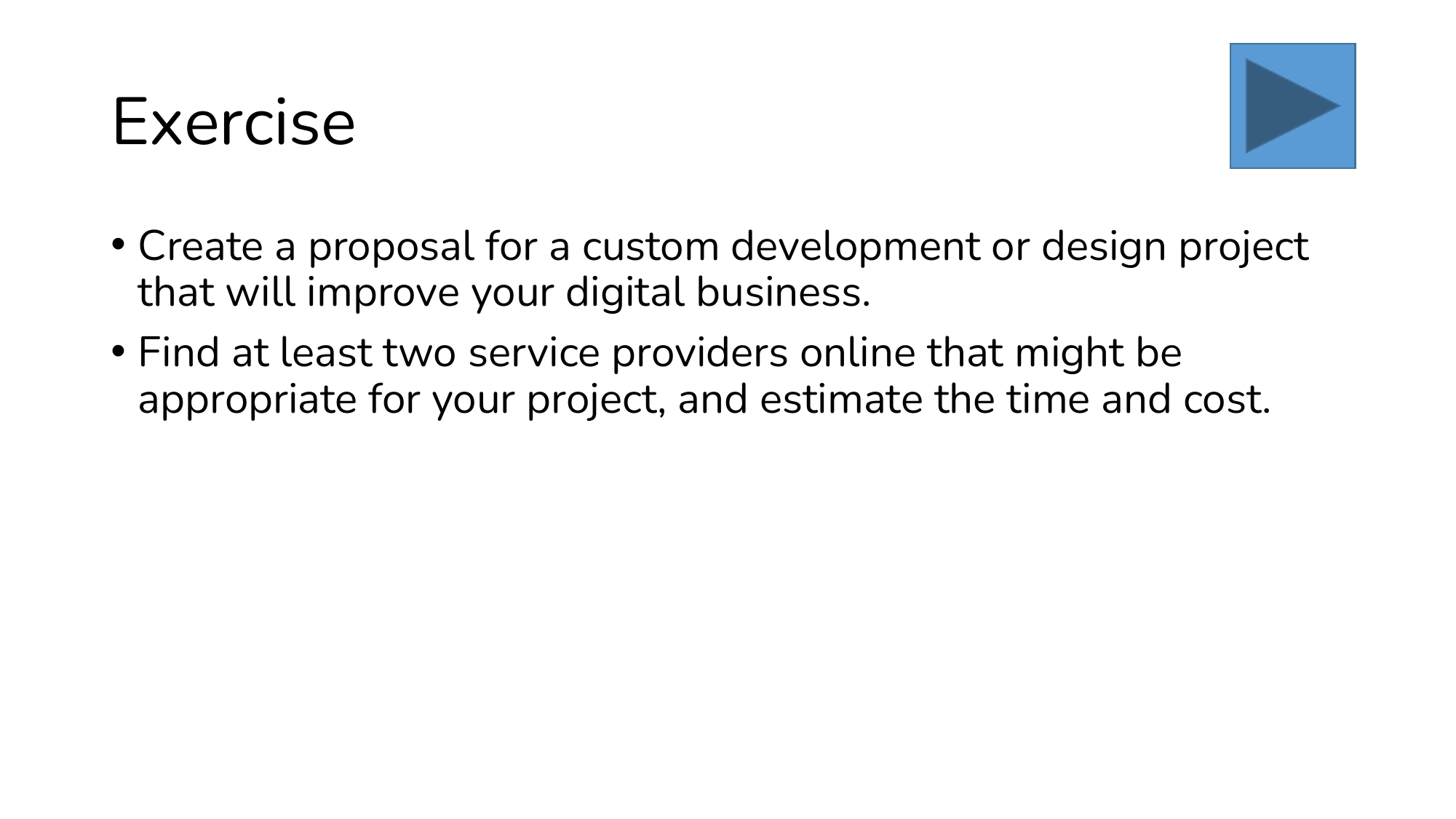

# Exercise

Create a proposal for a custom development or design project that will improve your digital business.
Find at least two service providers online that might be appropriate for your project, and estimate the time and cost.